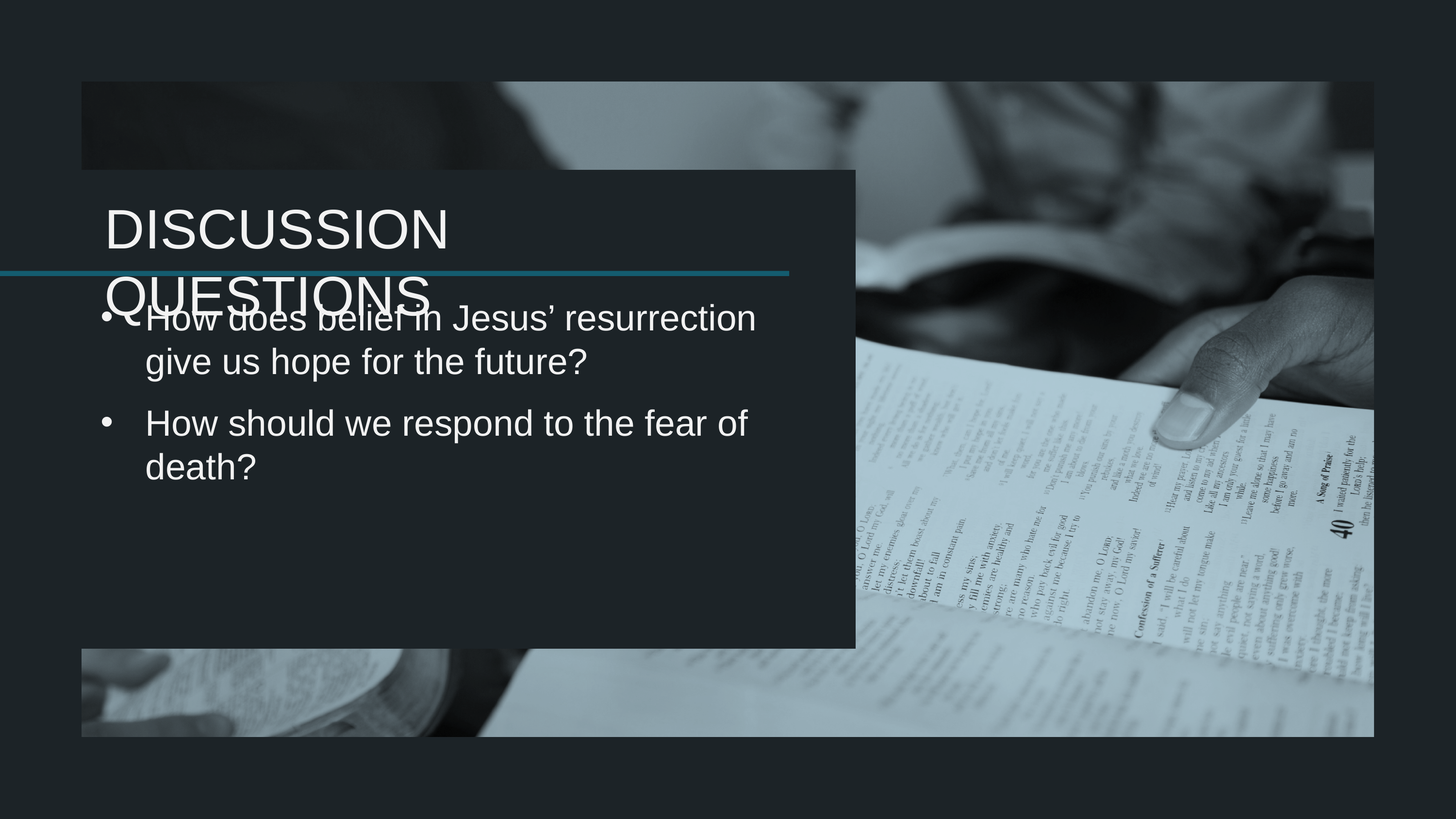

How does belief in Jesus’ resurrection give us hope for the future?
How should we respond to the fear of death?